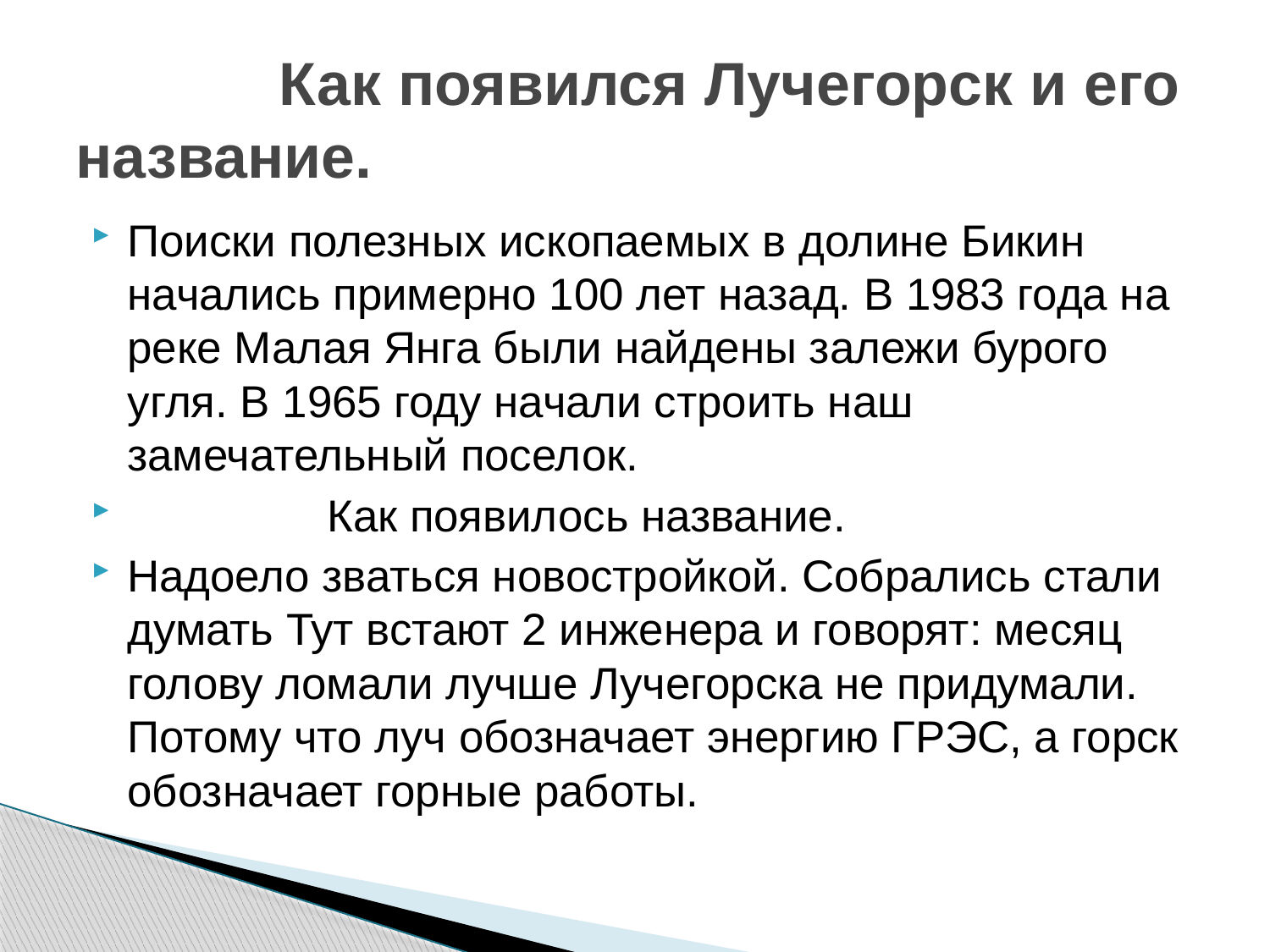

# Как появился Лучегорск и его название.
Поиски полезных ископаемых в долине Бикин начались примерно 100 лет назад. В 1983 года на реке Малая Янга были найдены залежи бурого угля. В 1965 году начали строить наш замечательный поселок.
                Как появилось название.
Надоело зваться новостройкой. Собрались стали думать Тут встают 2 инженера и говорят: месяц голову ломали лучше Лучегорска не придумали. Потому что луч обозначает энергию ГРЭС, а горск обозначает горные работы.